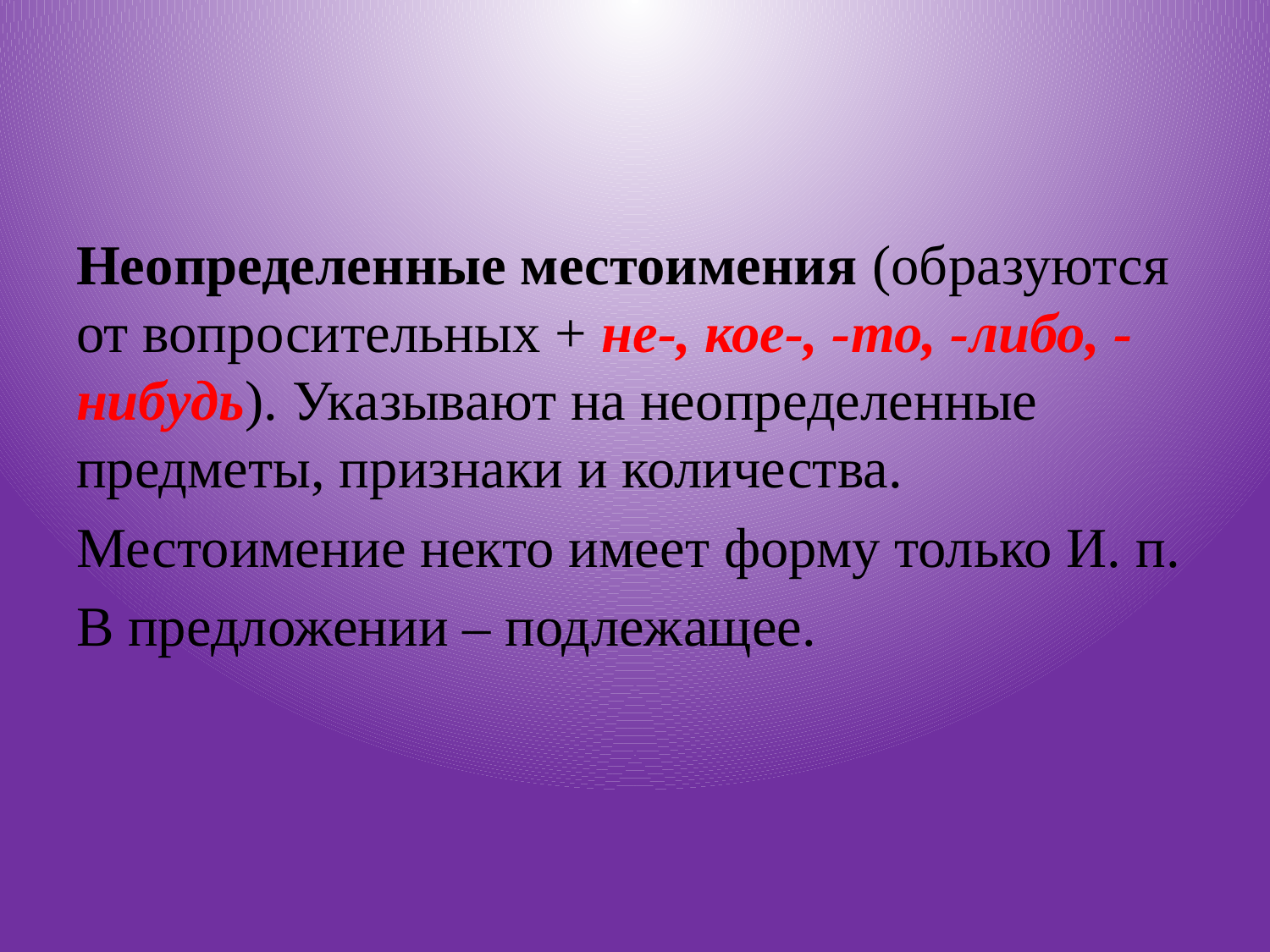

#
Неопределенные местоимения (образуются от вопросительных + не-, кое-, -то, -либо, -нибудь). Указывают на неопределенные предметы, признаки и количества.
Местоимение некто имеет форму только И. п.
В предложении – подлежащее.